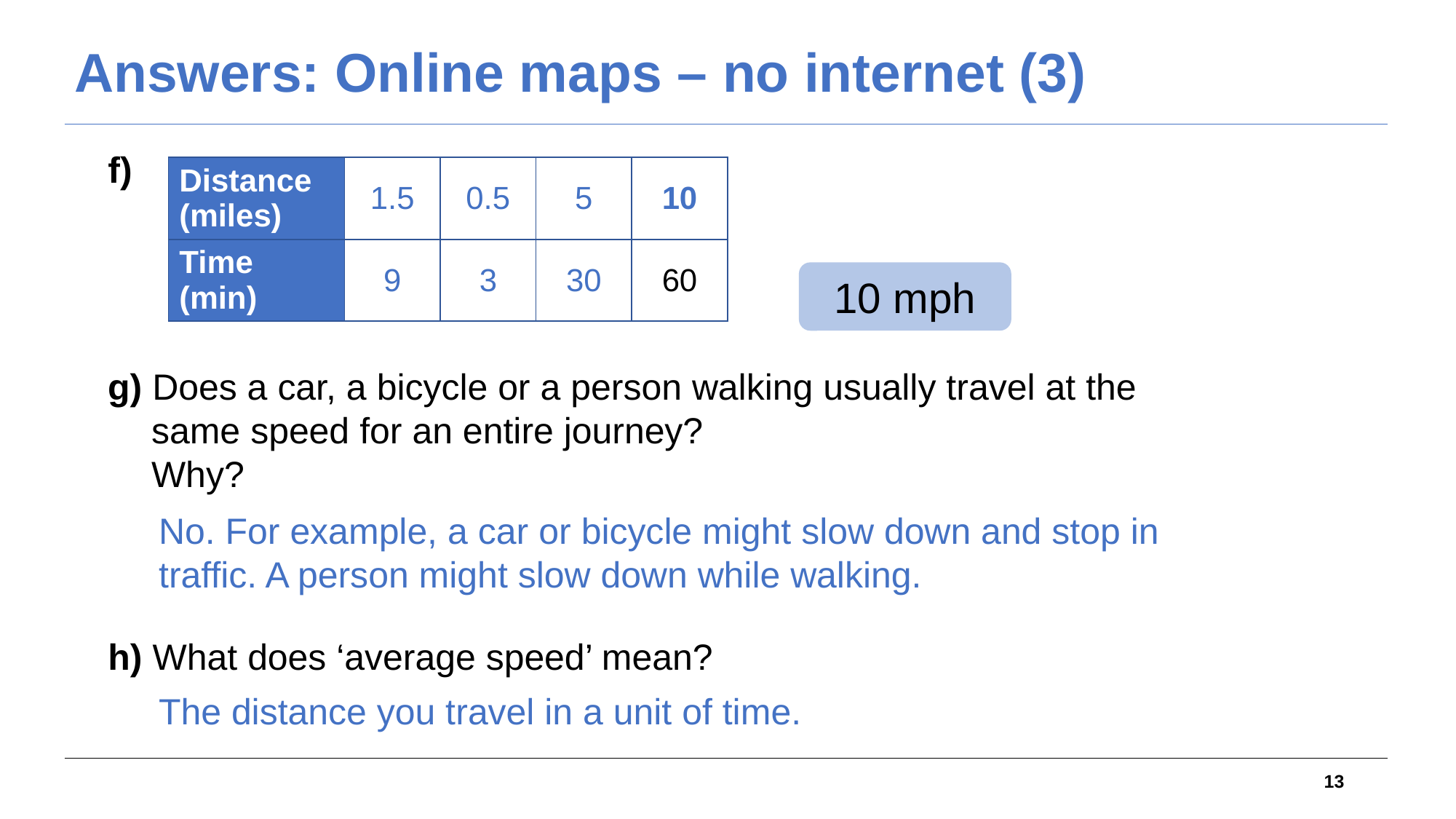

Answers: Online maps – no internet (3)
f)
| Distance (miles) | 1.5 | 0.5 | 5 | 10 |
| --- | --- | --- | --- | --- |
| Time (min) | 9 | 3 | 30 | 60 |
10 mph
g) Does a car, a bicycle or a person walking usually travel at the
  same speed for an entire journey?
  Why?
No. For example, a car or bicycle might slow down and stop in traffic. A person might slow down while walking.
h) What does ‘average speed’ mean?
The distance you travel in a unit of time.
13